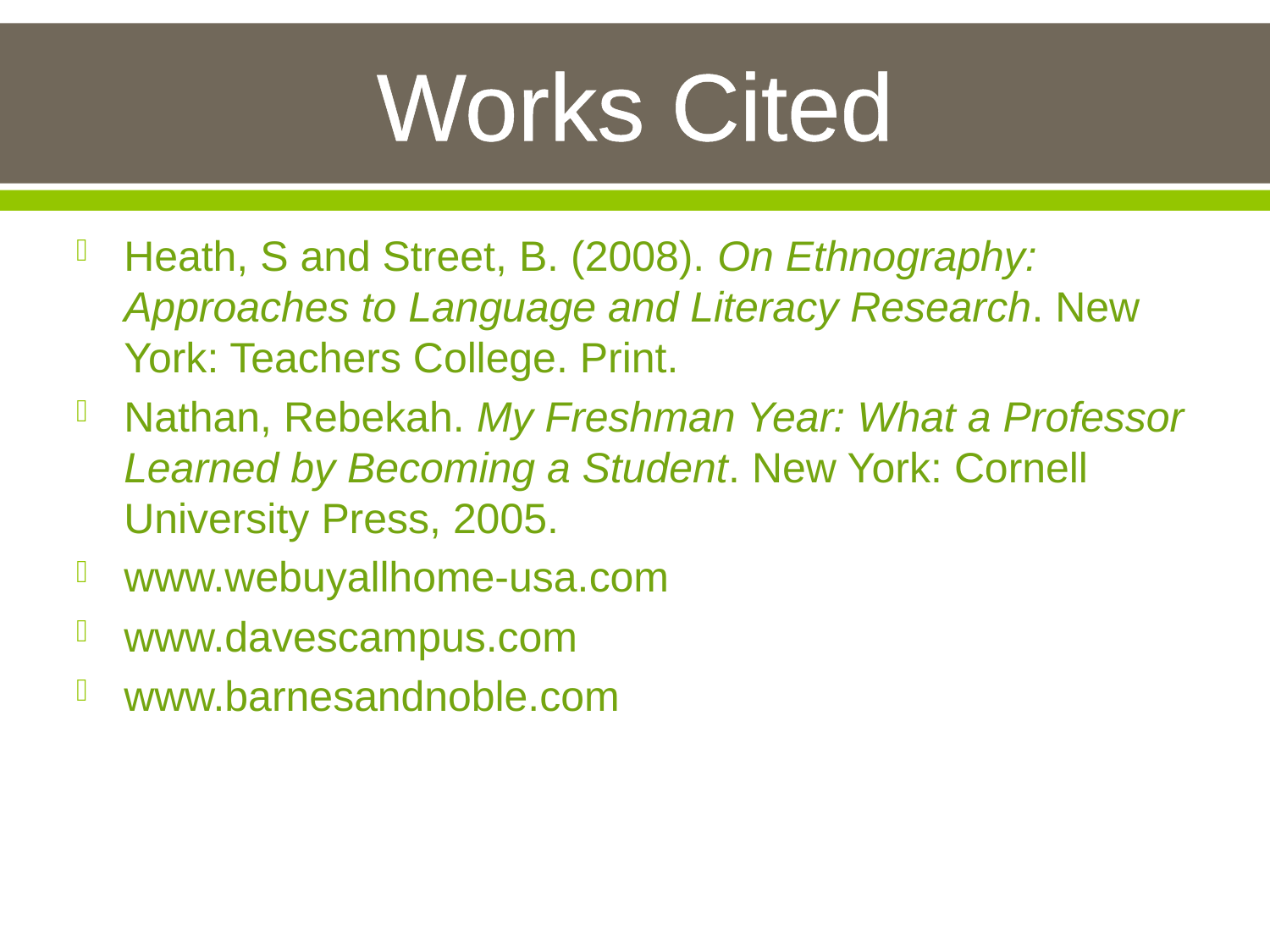

# Works Cited
Heath, S and Street, B. (2008). On Ethnography: Approaches to Language and Literacy Research. New York: Teachers College. Print.
Nathan, Rebekah. My Freshman Year: What a Professor Learned by Becoming a Student. New York: Cornell University Press, 2005.
www.webuyallhome-usa.com
www.davescampus.com
www.barnesandnoble.com